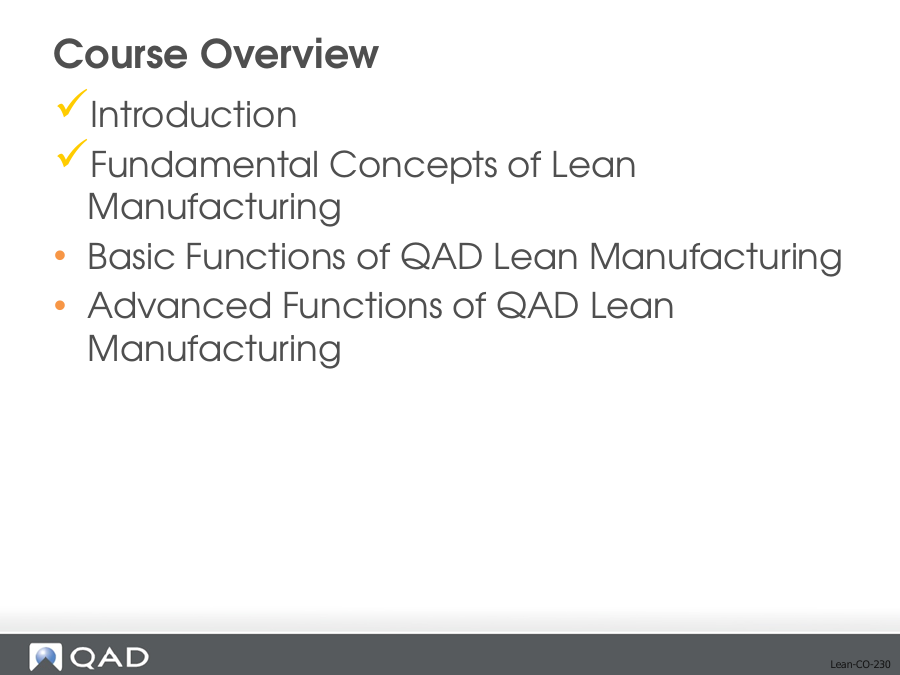

# Course Overview
Introduction
Fundamental Concepts of Lean Manufacturing
Basic Functions of QAD Lean Manufacturing
Advanced Functions of QAD Lean Manufacturing

Lean-CO-230